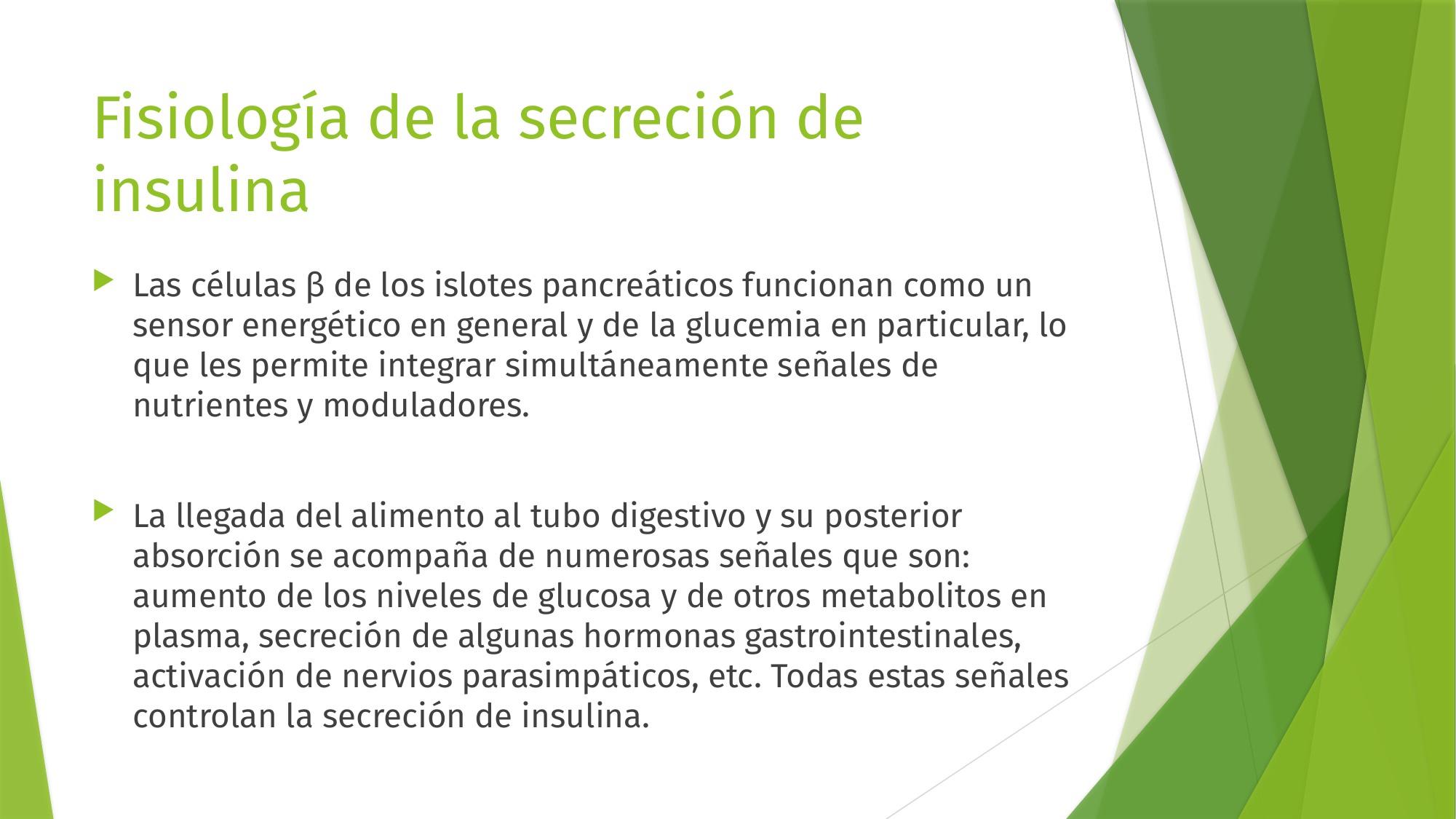

# Fisiología de la secreción de insulina
Las células β de los islotes pancreáticos funcionan como un sensor energético en general y de la glucemia en particular, lo que les permite integrar simultáneamente señales de nutrientes y moduladores.

La llegada del alimento al tubo digestivo y su posterior absorción se acompaña de numerosas señales que son: aumento de los niveles de glucosa y de otros metabolitos en plasma, secreción de algunas hormonas gastrointestinales, activación de nervios parasimpáticos, etc. Todas estas señales controlan la secreción de insulina.